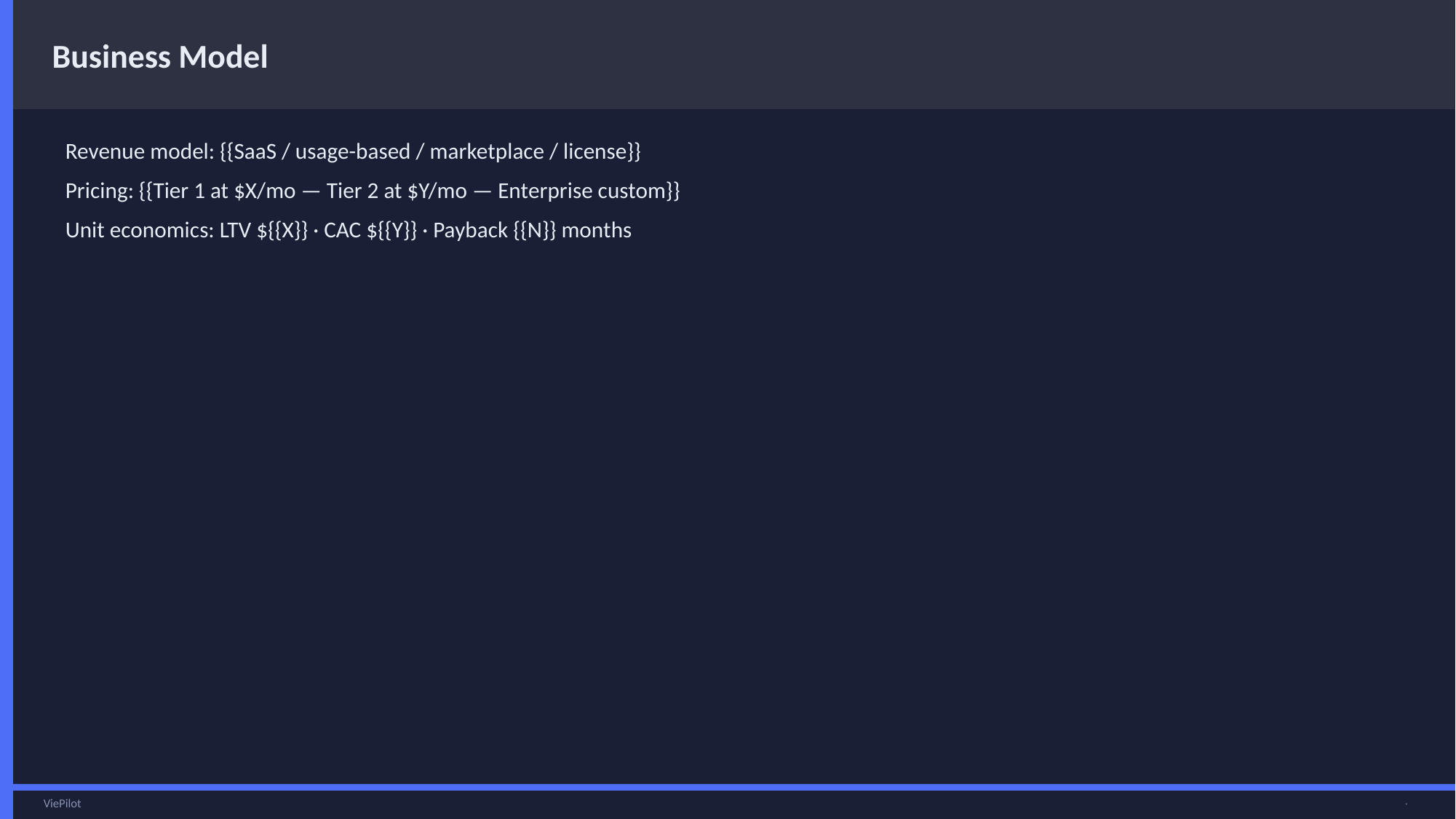

Business Model
Revenue model: {{SaaS / usage-based / marketplace / license}}
Pricing: {{Tier 1 at $X/mo — Tier 2 at $Y/mo — Enterprise custom}}
Unit economics: LTV ${{X}} · CAC ${{Y}} · Payback {{N}} months